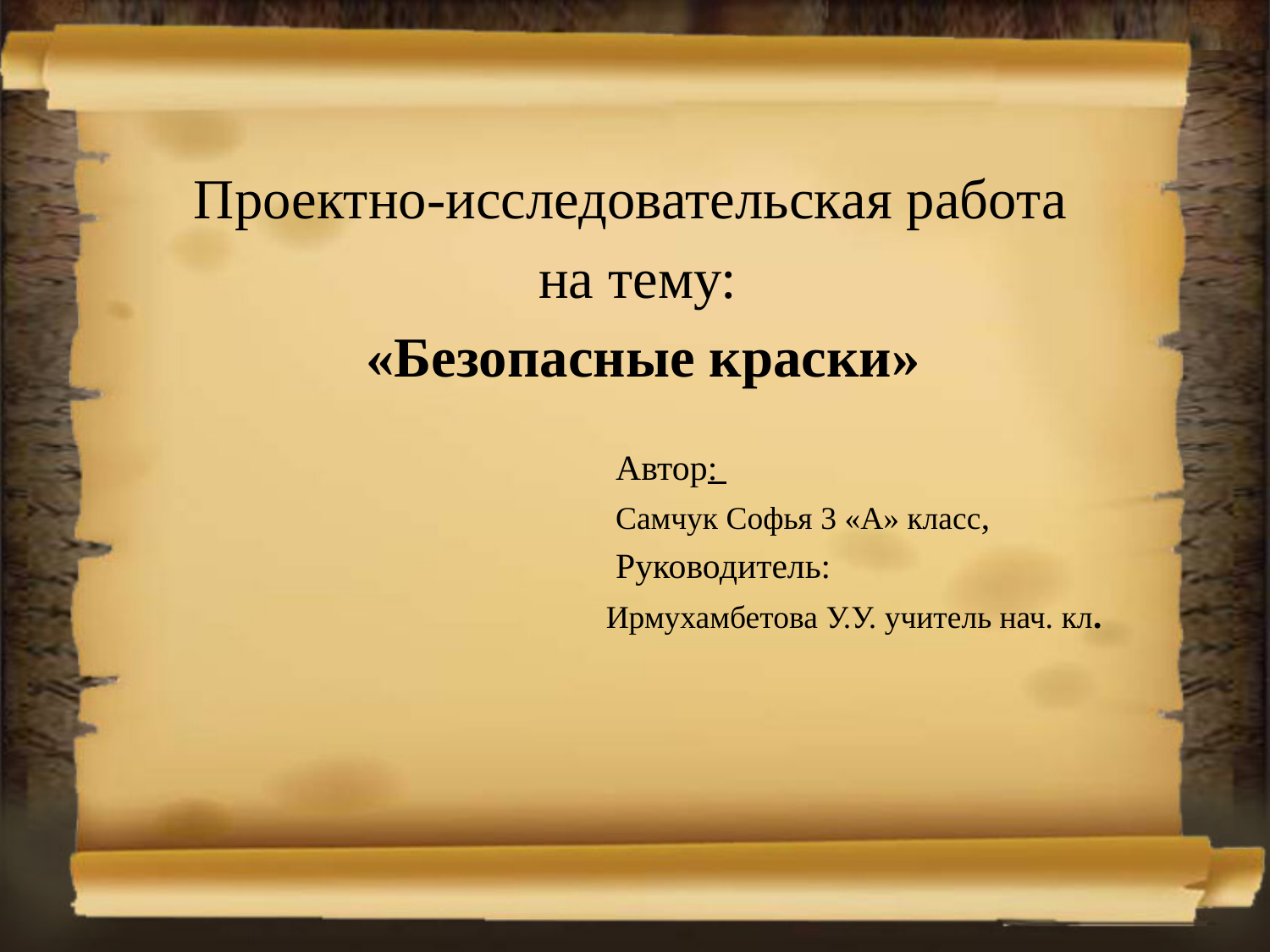

#
Проектно-исследовательская работа
на тему:
                    «Безопасные краски»

                                                            Автор:
                                                            Самчук Софья 3 «А» класс,
                                                            Руководитель:
                                                                           Ирмухамбетова У.У. учитель нач. кл.